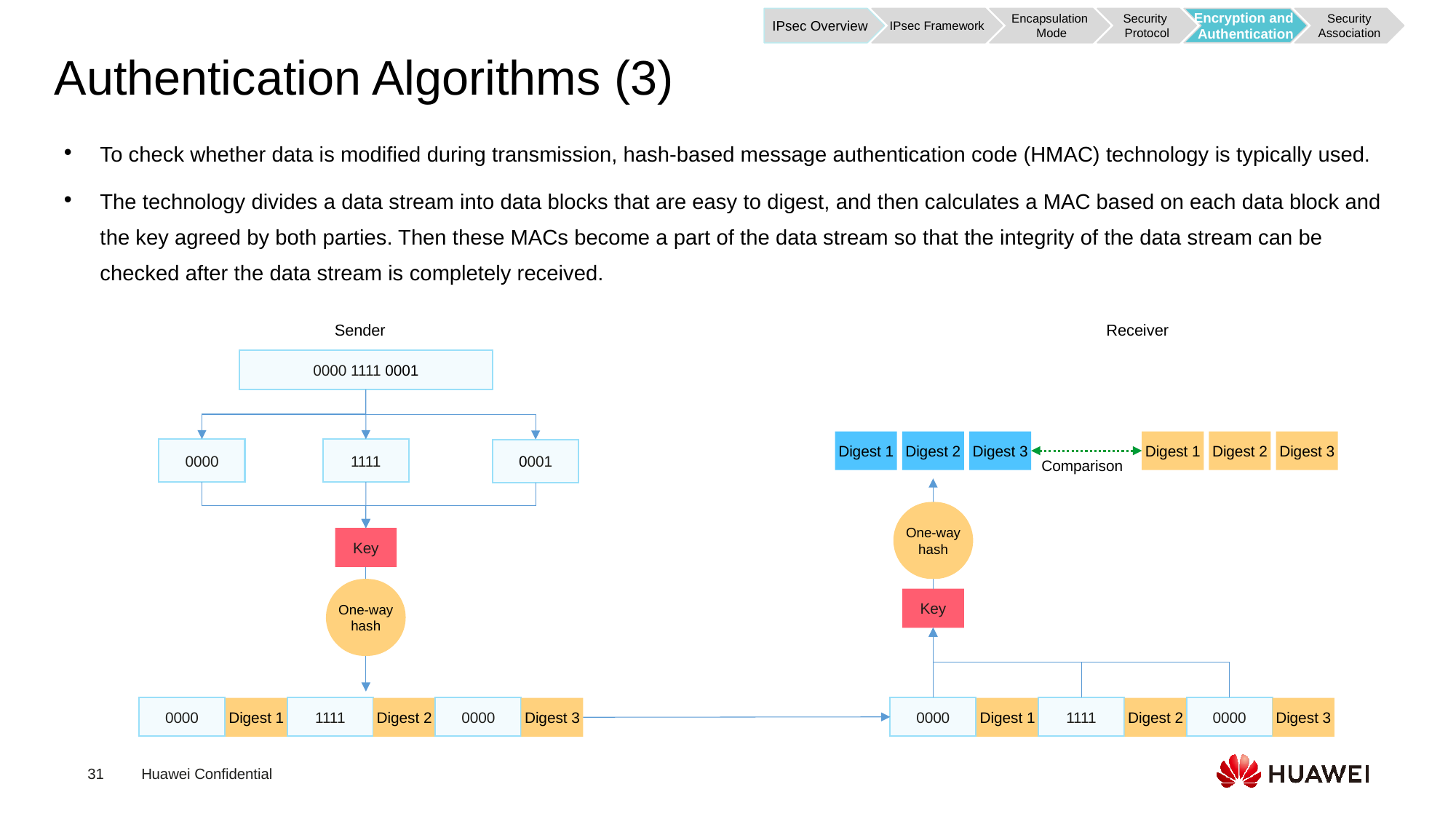

IPsec Overview
IPsec Framework
Encapsulation
 Mode
Security
Protocol
Encryption and
Authentication
Security Association
# Authentication Algorithms (3)
To check whether data is modified during transmission, hash-based message authentication code (HMAC) technology is typically used.
The technology divides a data stream into data blocks that are easy to digest, and then calculates a MAC based on each data block and the key agreed by both parties. Then these MACs become a part of the data stream so that the integrity of the data stream can be checked after the data stream is completely received.
Sender
Receiver
0000 1111 0001
Digest 1
Digest 2
Digest 3
Digest 1
Digest 2
Digest 3
0000
1111
0001
Comparison
One-way hash
Key
One-way hash
Key
0000
1111
0000
0000
1111
0000
Digest 1
Digest 2
Digest 3
Digest 1
Digest 2
Digest 3